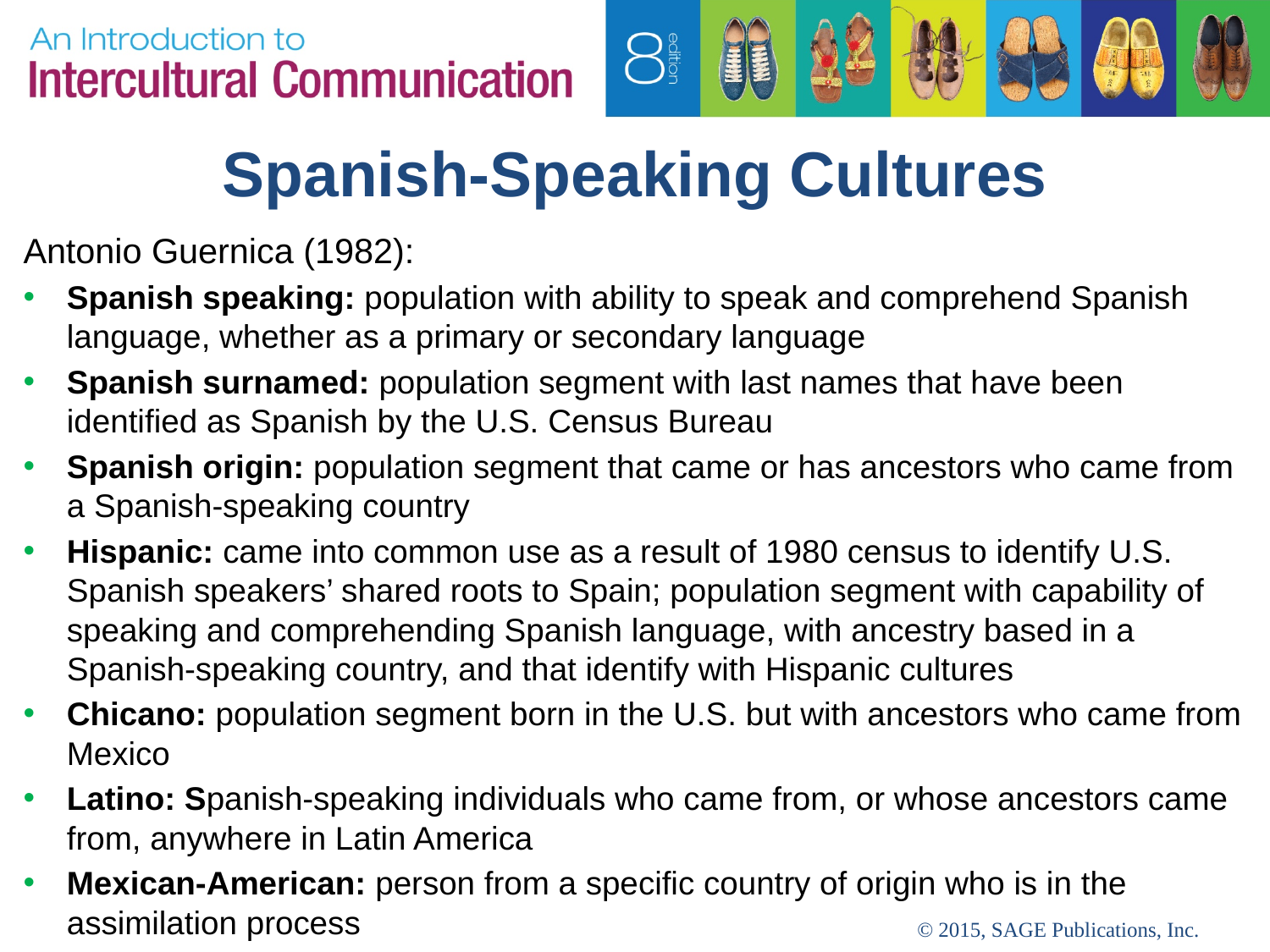

# Spanish-Speaking Cultures
Antonio Guernica (1982):
Spanish speaking: population with ability to speak and comprehend Spanish language, whether as a primary or secondary language
Spanish surnamed: population segment with last names that have been identified as Spanish by the U.S. Census Bureau
Spanish origin: population segment that came or has ancestors who came from a Spanish-speaking country
Hispanic: came into common use as a result of 1980 census to identify U.S. Spanish speakers’ shared roots to Spain; population segment with capability of speaking and comprehending Spanish language, with ancestry based in a Spanish-speaking country, and that identify with Hispanic cultures
Chicano: population segment born in the U.S. but with ancestors who came from Mexico
Latino: Spanish-speaking individuals who came from, or whose ancestors came from, anywhere in Latin America
Mexican-American: person from a specific country of origin who is in the assimilation process
© 2015, SAGE Publications, Inc.